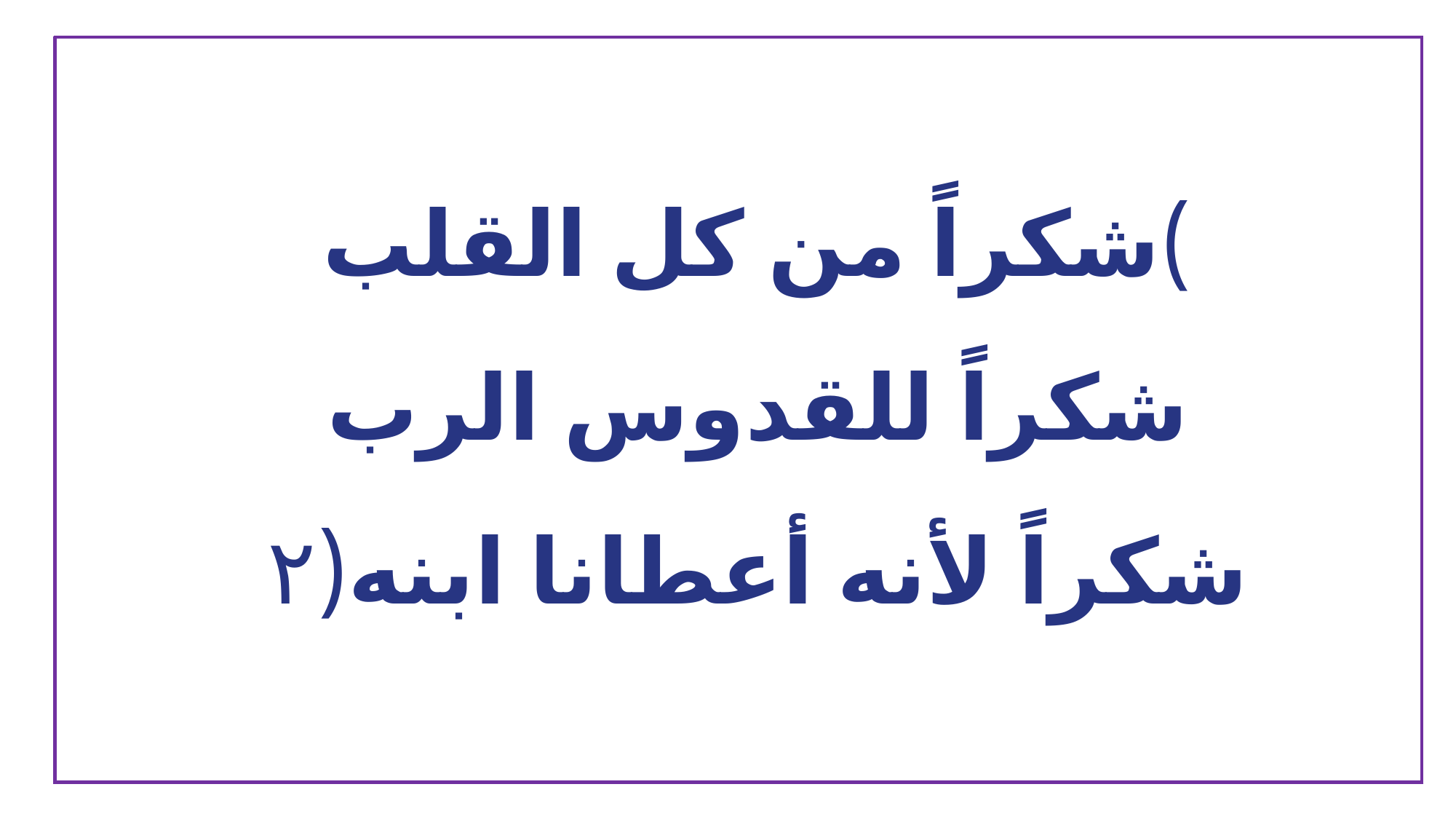

)شكراً من كل القلب
شكراً للقدوس الرب
شكراً لأنه أعطانا ابنه(٢